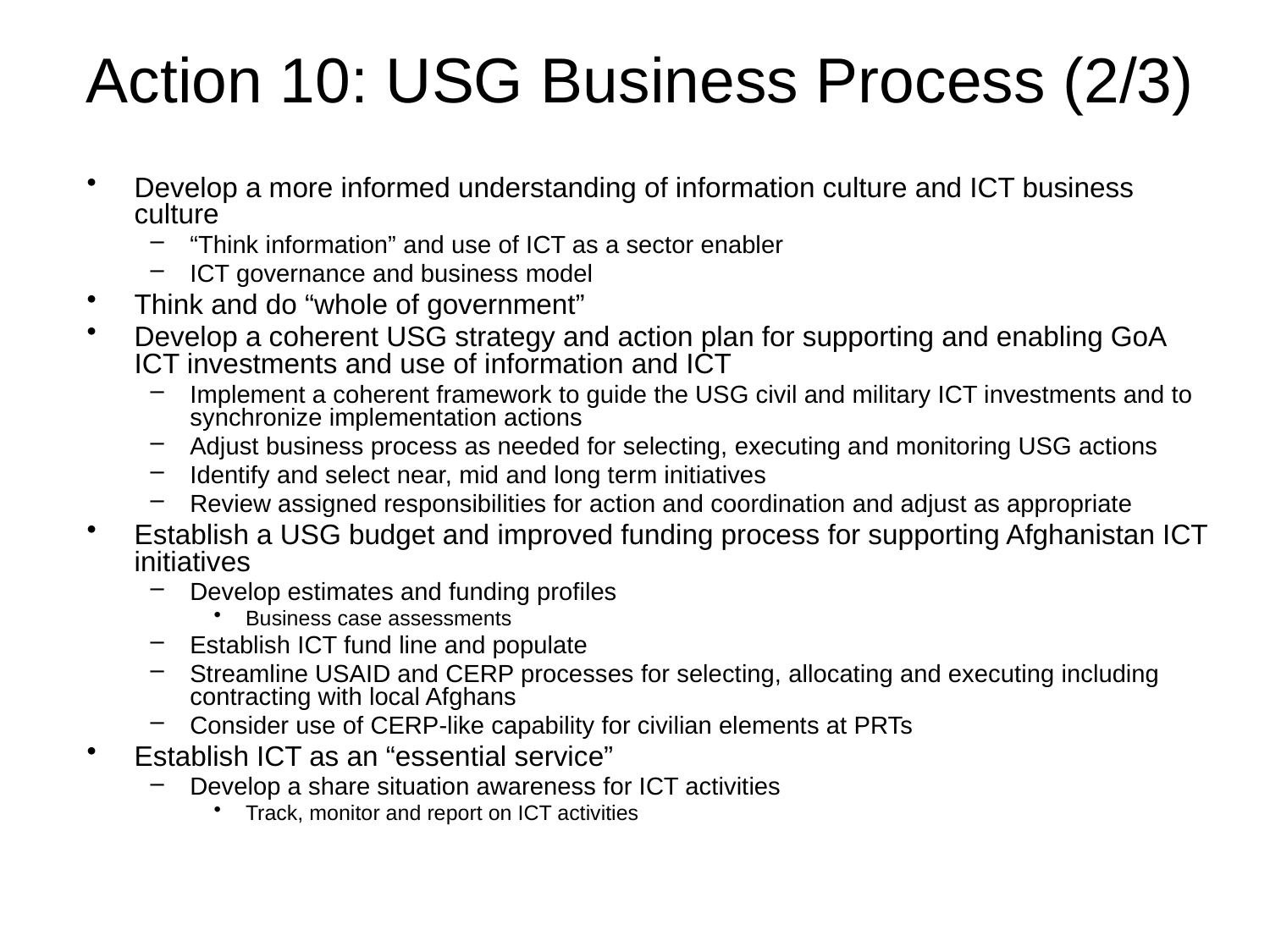

# Action 10: USG Business Process (2/3)
Develop a more informed understanding of information culture and ICT business culture
“Think information” and use of ICT as a sector enabler
ICT governance and business model
Think and do “whole of government”
Develop a coherent USG strategy and action plan for supporting and enabling GoA ICT investments and use of information and ICT
Implement a coherent framework to guide the USG civil and military ICT investments and to synchronize implementation actions
Adjust business process as needed for selecting, executing and monitoring USG actions
Identify and select near, mid and long term initiatives
Review assigned responsibilities for action and coordination and adjust as appropriate
Establish a USG budget and improved funding process for supporting Afghanistan ICT initiatives
Develop estimates and funding profiles
Business case assessments
Establish ICT fund line and populate
Streamline USAID and CERP processes for selecting, allocating and executing including contracting with local Afghans
Consider use of CERP-like capability for civilian elements at PRTs
Establish ICT as an “essential service”
Develop a share situation awareness for ICT activities
Track, monitor and report on ICT activities